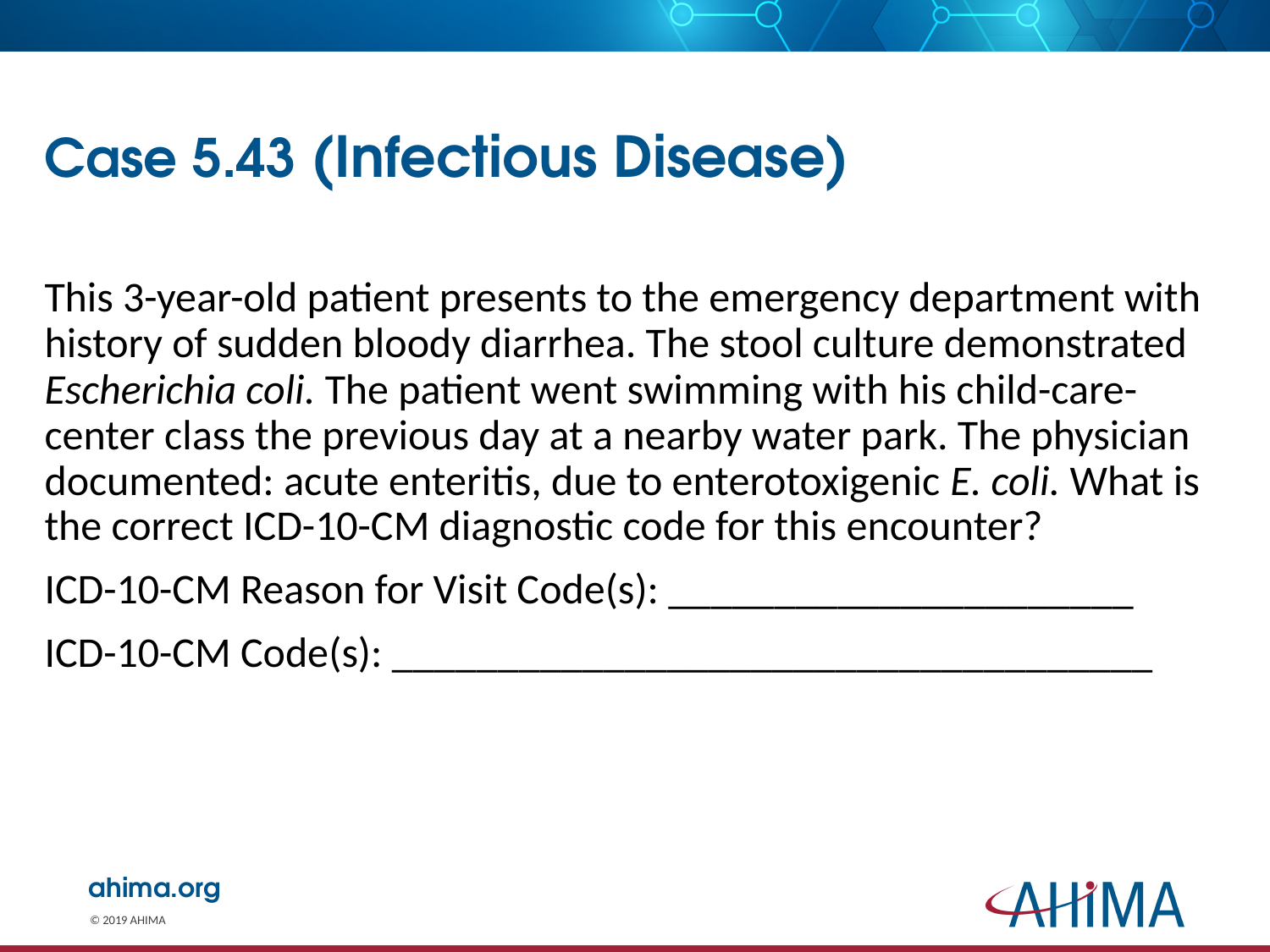

# Case 5.43 (Infectious Disease)

This 3-year-old patient presents to the emergency department with history of sudden bloody diarrhea. The stool culture demonstrated Escherichia coli. The patient went swimming with his child-care-center class the previous day at a nearby water park. The physician documented: acute enteritis, due to enterotoxigenic E. coli. What is the correct ICD-10-CM diagnostic code for this encounter?
ICD-10-CM Reason for Visit Code(s): ______________________
ICD-10-CM Code(s): ____________________________________